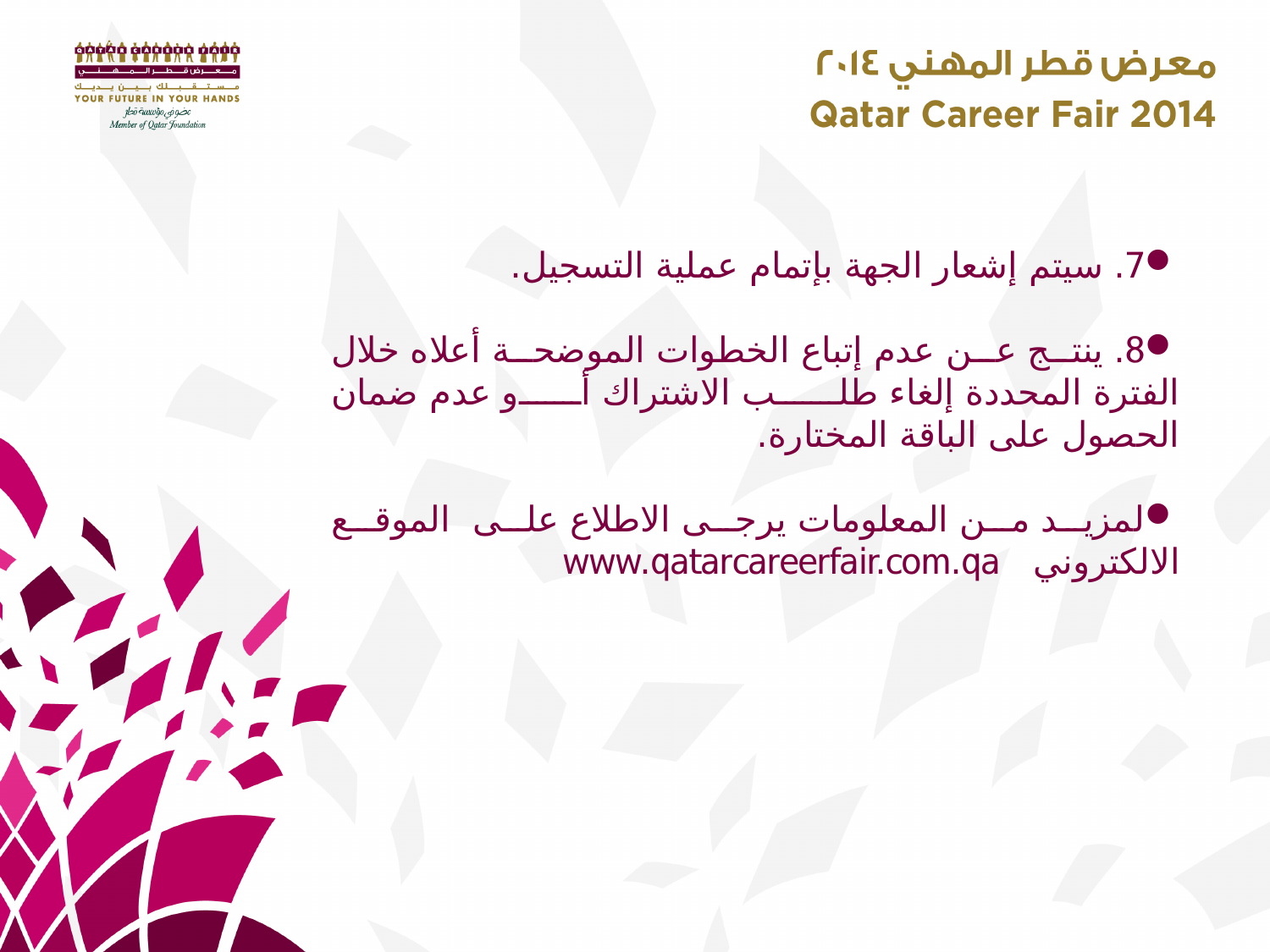

7. سيتم إشعار الجهة بإتمام عملية التسجيل.

8. ينتج عن عدم إتباع الخطوات الموضحة أعلاه خلال الفترة المحددة إلغاء طلب الاشتراك أو عدم ضمان الحصول على الباقة المختارة.

لمزيد من المعلومات يرجى الاطلاع على  الموقع الالكتروني   www.qatarcareerfair.com.qa